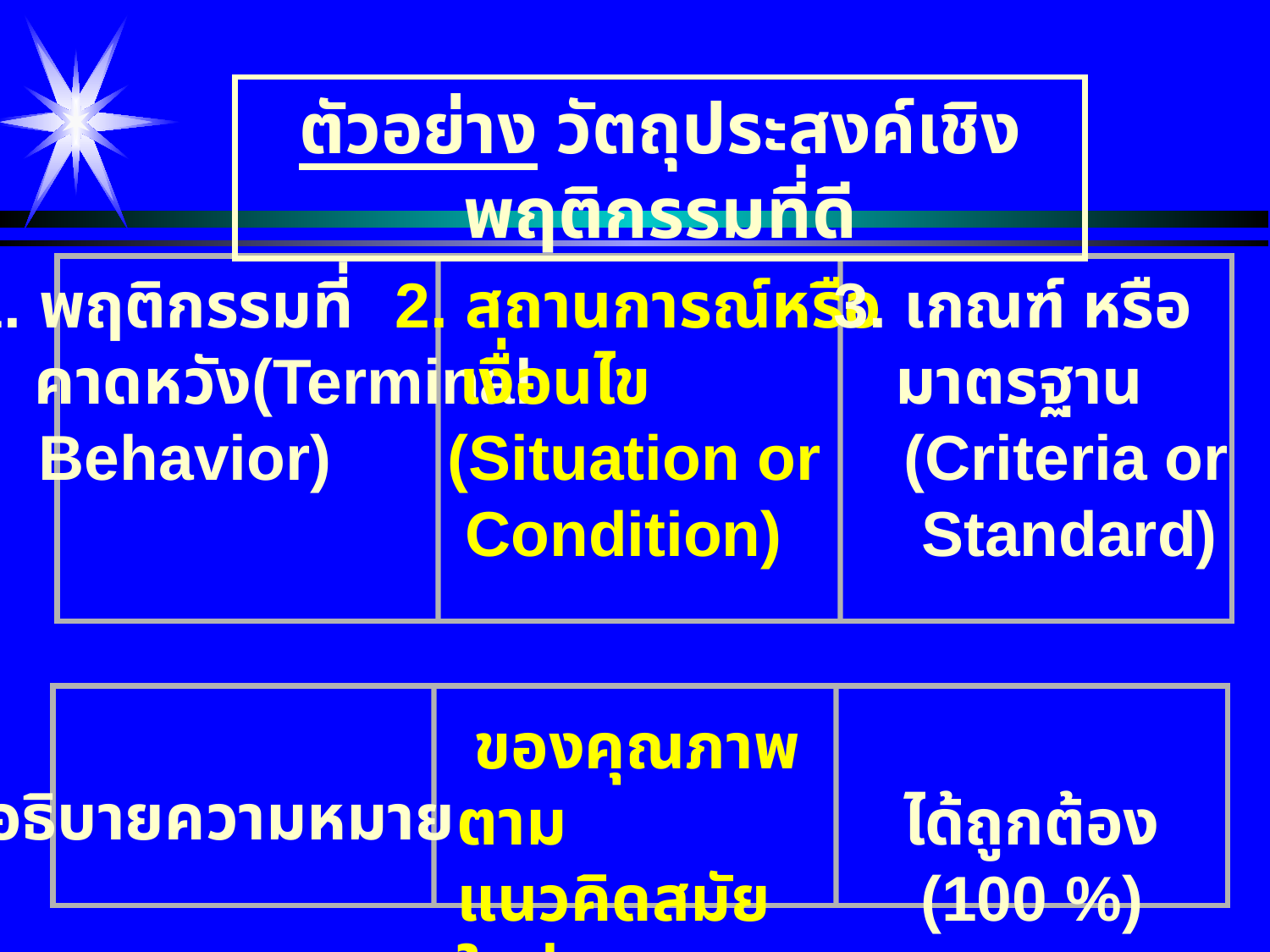

ตัวอย่าง วัตถุประสงค์เชิงพฤติกรรมที่ดี

1. พฤติกรรมที่
    คาดหวัง(Terminal
    Behavior)
  2. สถานการณ์หรือ
      เงื่อนไข
     (Situation or
      Condition)
    3. เกณฑ์ หรือ
        มาตรฐาน
        (Criteria or
         Standard)

อธิบายความหมาย
 ของคุณภาพตาม   แนวคิดสมัยใหม่

ได้ถูกต้อง (100 %)